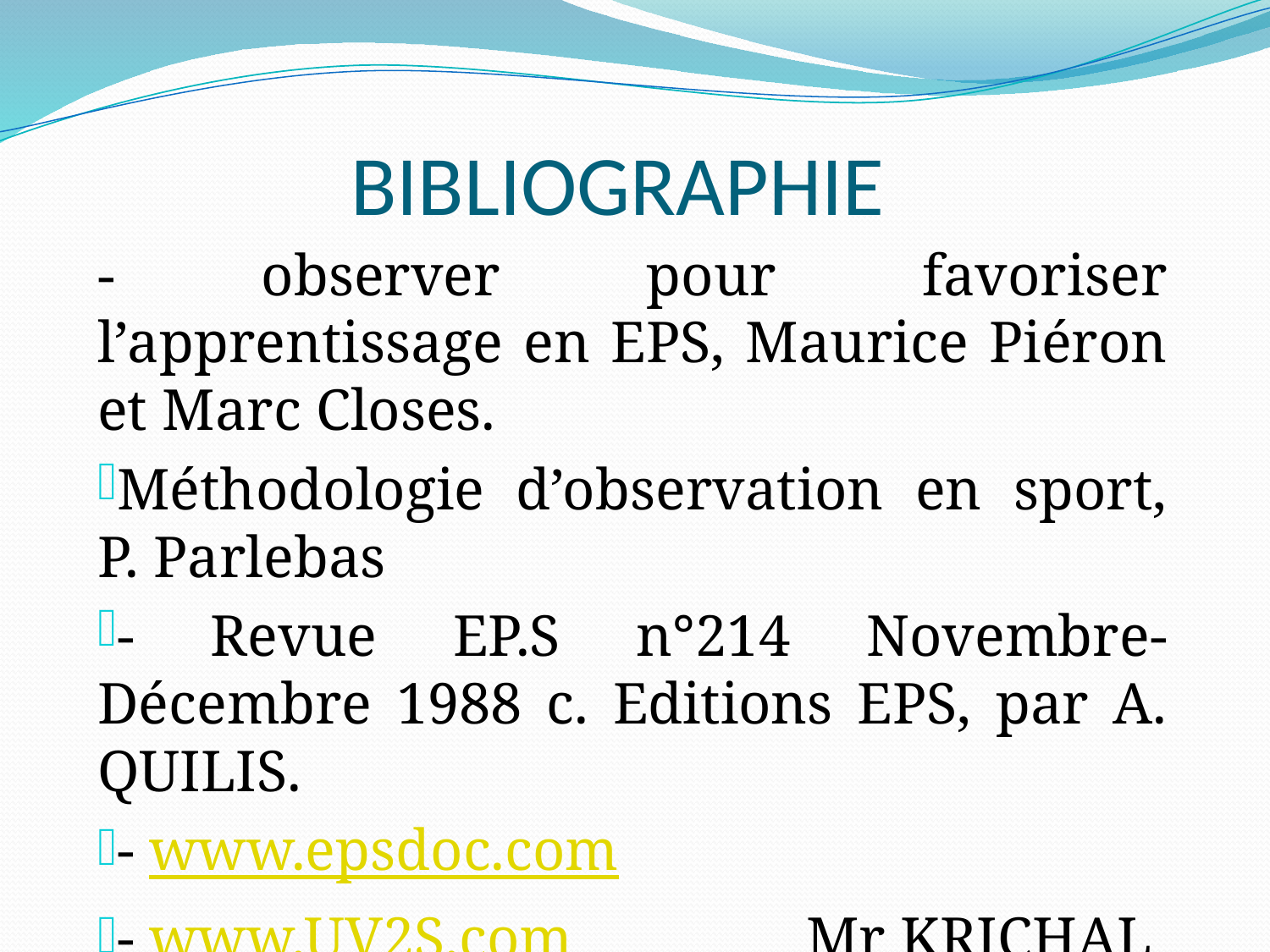

# BIBLIOGRAPHIE
- observer pour favoriser l’apprentissage en EPS, Maurice Piéron et Marc Closes.
Méthodologie d’observation en sport, P. Parlebas
- Revue EP.S n°214 Novembre-Décembre 1988 c. Editions EPS, par A. QUILIS.
- www.epsdoc.com
- www.UV2S.com                Mr KRICHAL